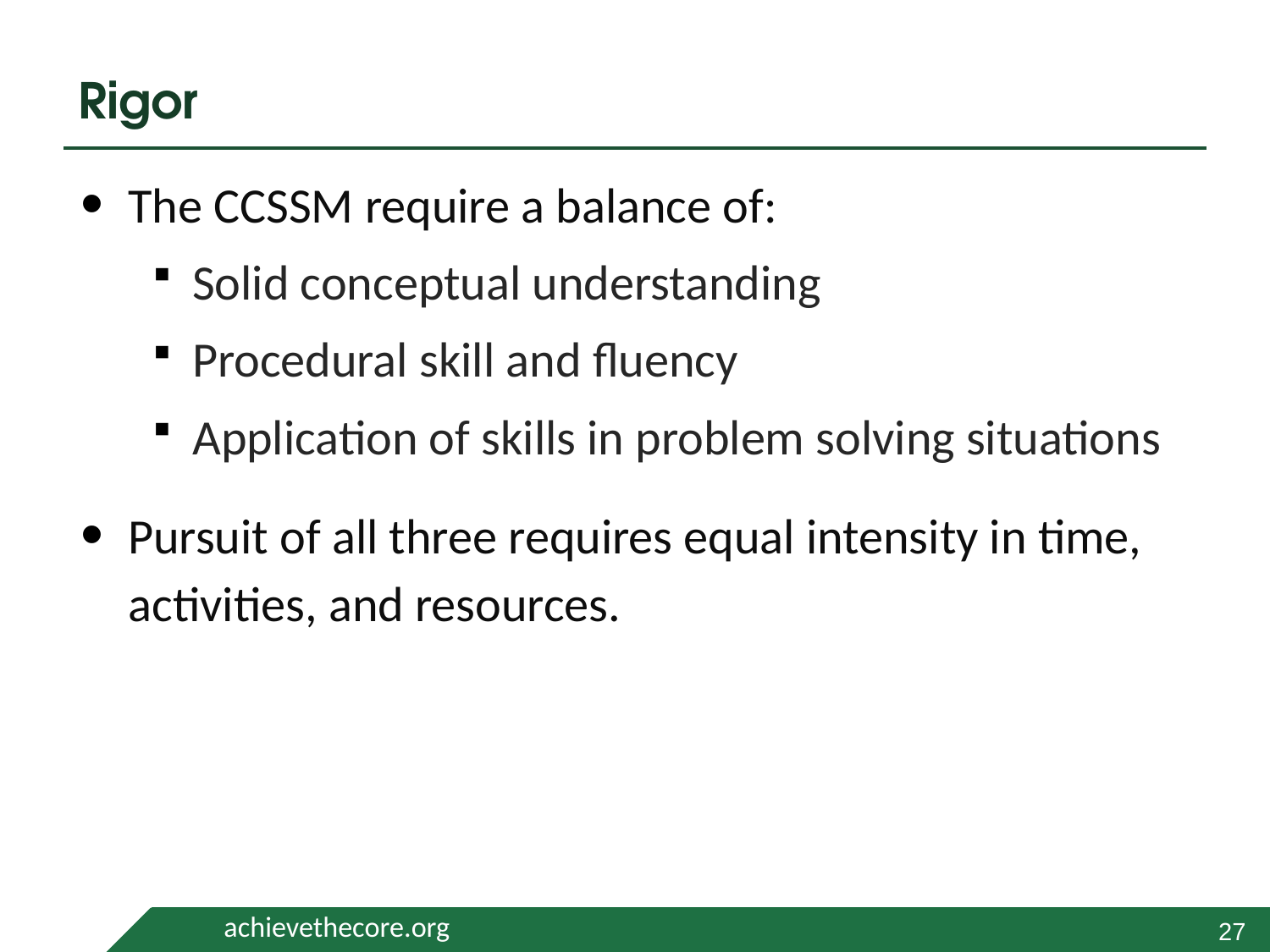

# Rigor
The CCSSM require a balance of:
Solid conceptual understanding
Procedural skill and fluency
Application of skills in problem solving situations
Pursuit of all three requires equal intensity in time, activities, and resources.
27